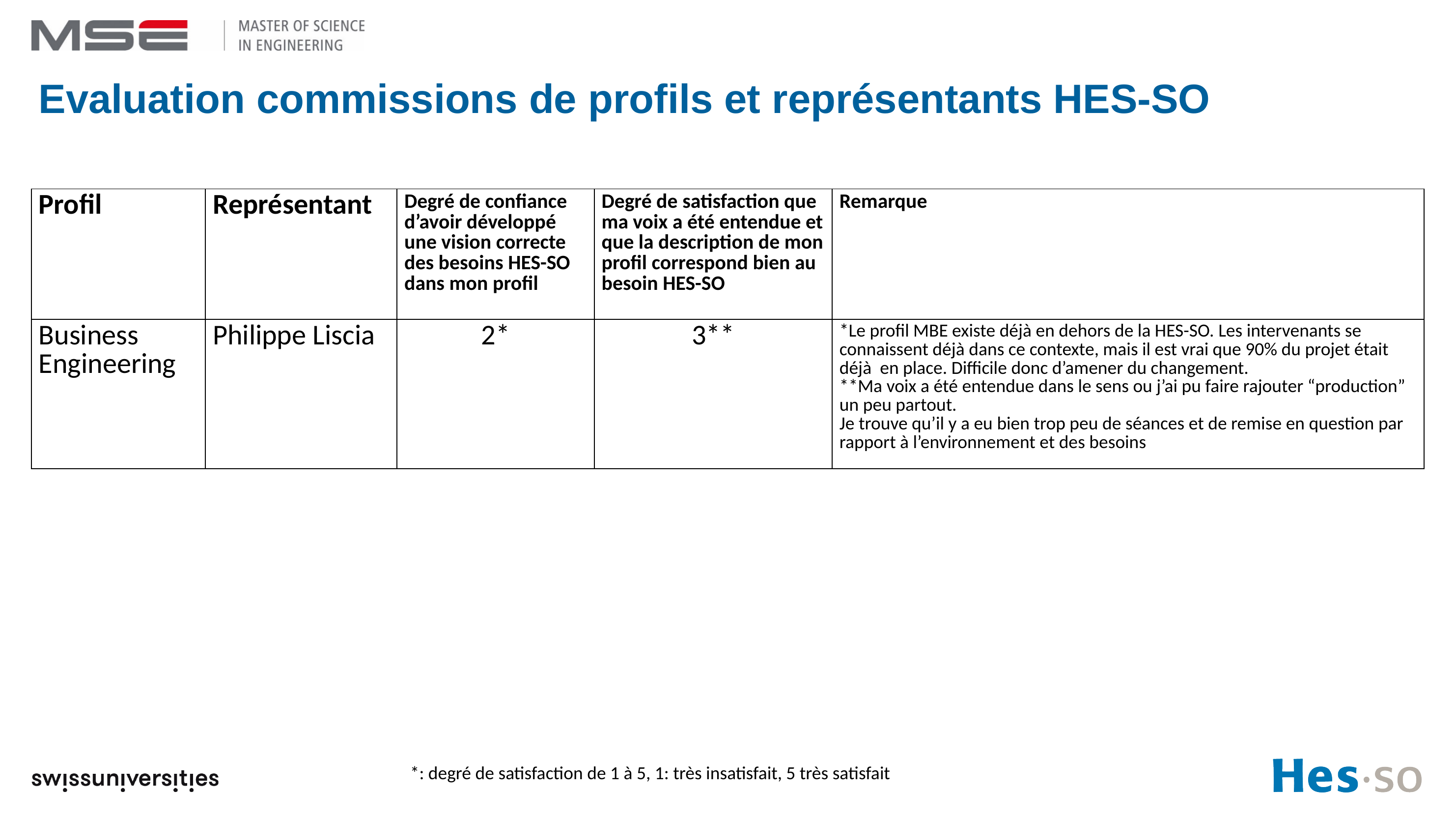

# Evaluation commissions de profils et représentants HES-SO
| Profil | Représentant | Degré de confiance d’avoir développé une vision correcte des besoins HES-SO dans mon profil | Degré de satisfaction que ma voix a été entendue et que la description de mon profil correspond bien au besoin HES-SO | Remarque |
| --- | --- | --- | --- | --- |
| Business Engineering | Philippe Liscia | 2\* | 3\*\* | \*Le profil MBE existe déjà en dehors de la HES-SO. Les intervenants se connaissent déjà dans ce contexte, mais il est vrai que 90% du projet était déjà en place. Difficile donc d’amener du changement. \*\*Ma voix a été entendue dans le sens ou j’ai pu faire rajouter “production” un peu partout. Je trouve qu’il y a eu bien trop peu de séances et de remise en question par rapport à l’environnement et des besoins |
*: degré de satisfaction de 1 à 5, 1: très insatisfait, 5 très satisfait